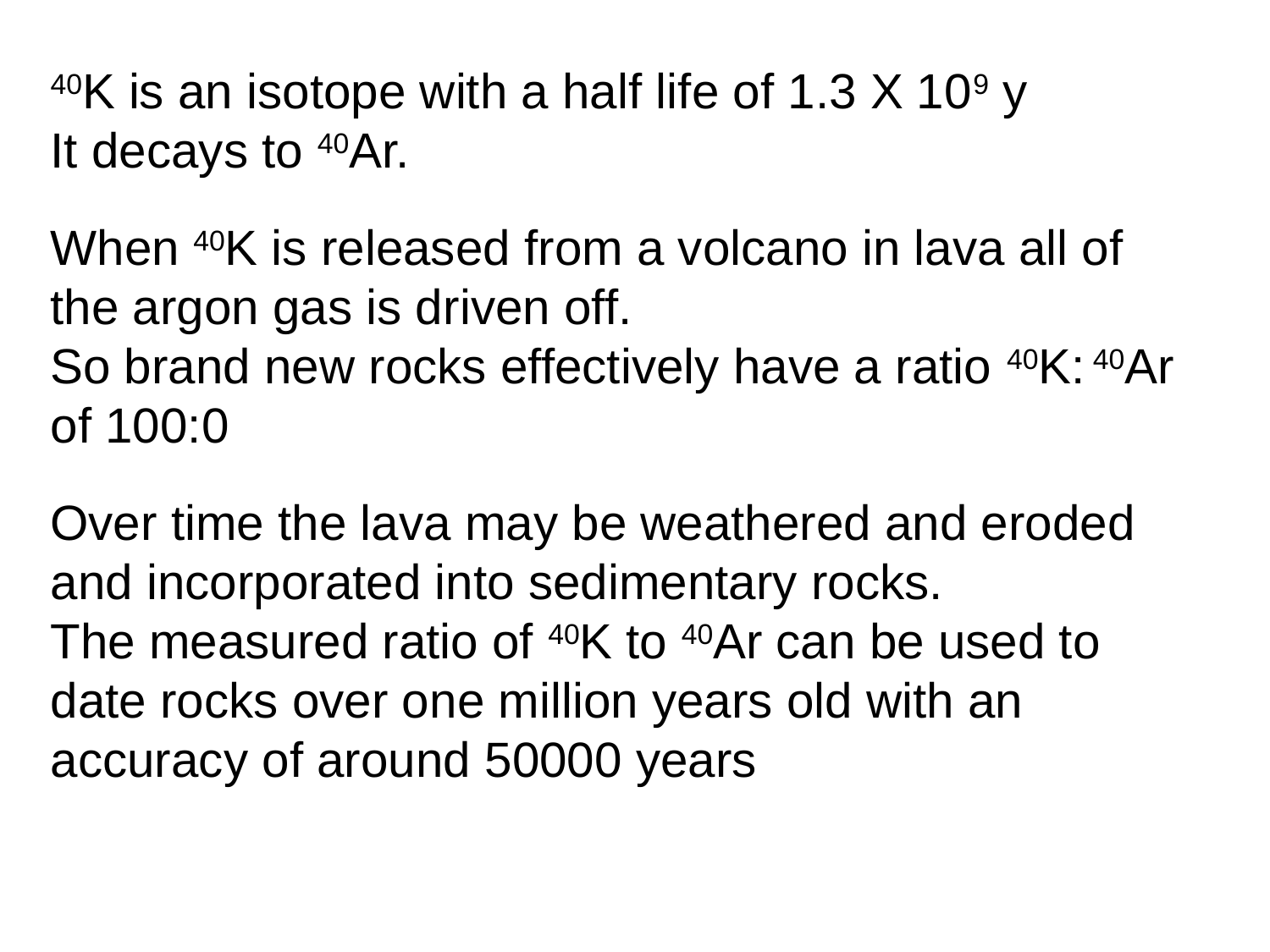

40K is an isotope with a half life of 1.3 X 109 y
It decays to 40Ar.

When 40K is released from a volcano in lava all of the argon gas is driven off.
So brand new rocks effectively have a ratio 40K: 40Ar of 100:0

Over time the lava may be weathered and eroded and incorporated into sedimentary rocks.
The measured ratio of 40K to 40Ar can be used to date rocks over one million years old with an accuracy of around 50000 years